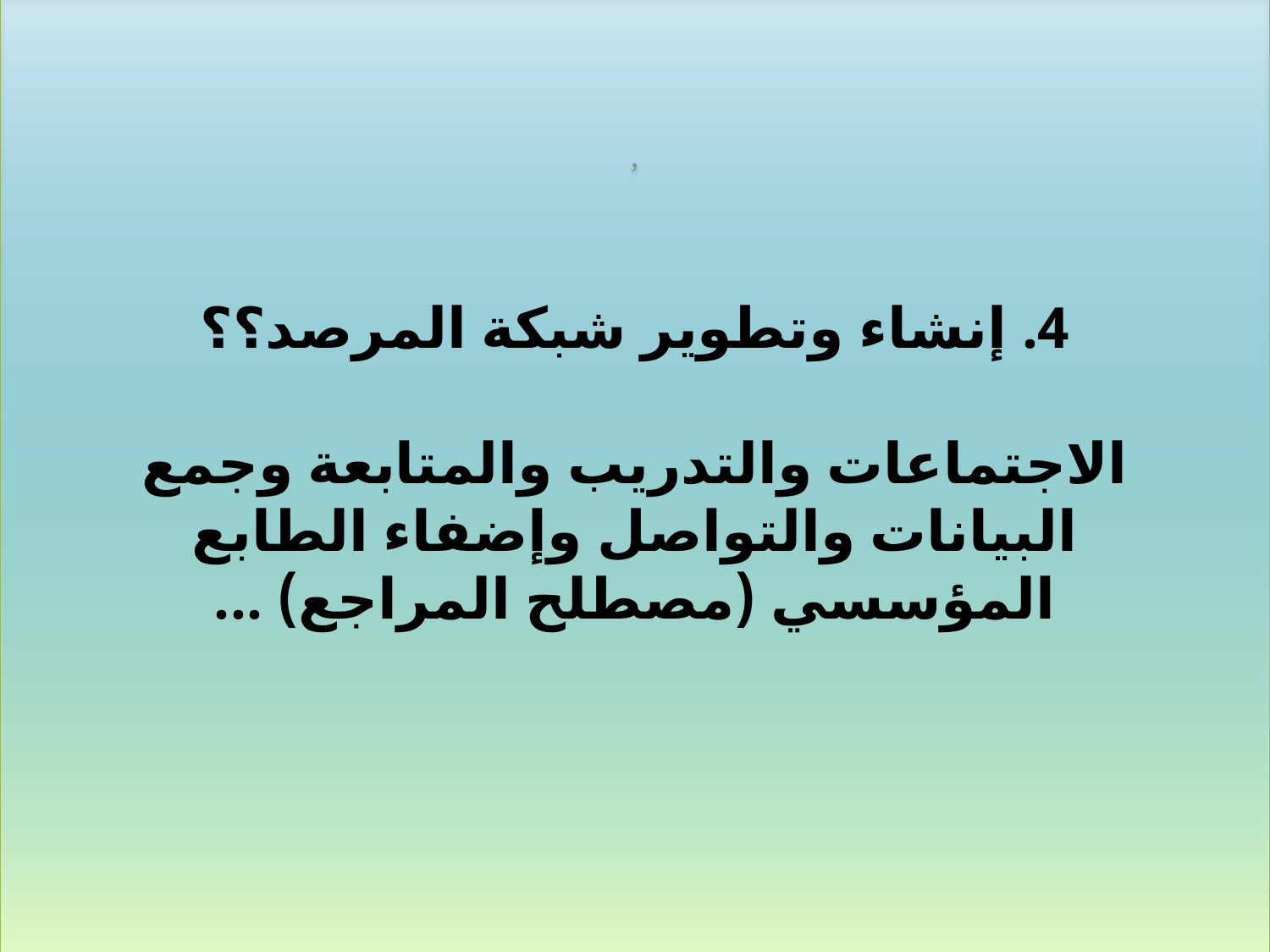

,
# 4. إنشاء وتطوير شبكة المرصد؟؟ الاجتماعات والتدريب والمتابعة وجمع البيانات والتواصل وإضفاء الطابع المؤسسي (مصطلح المراجع) ...